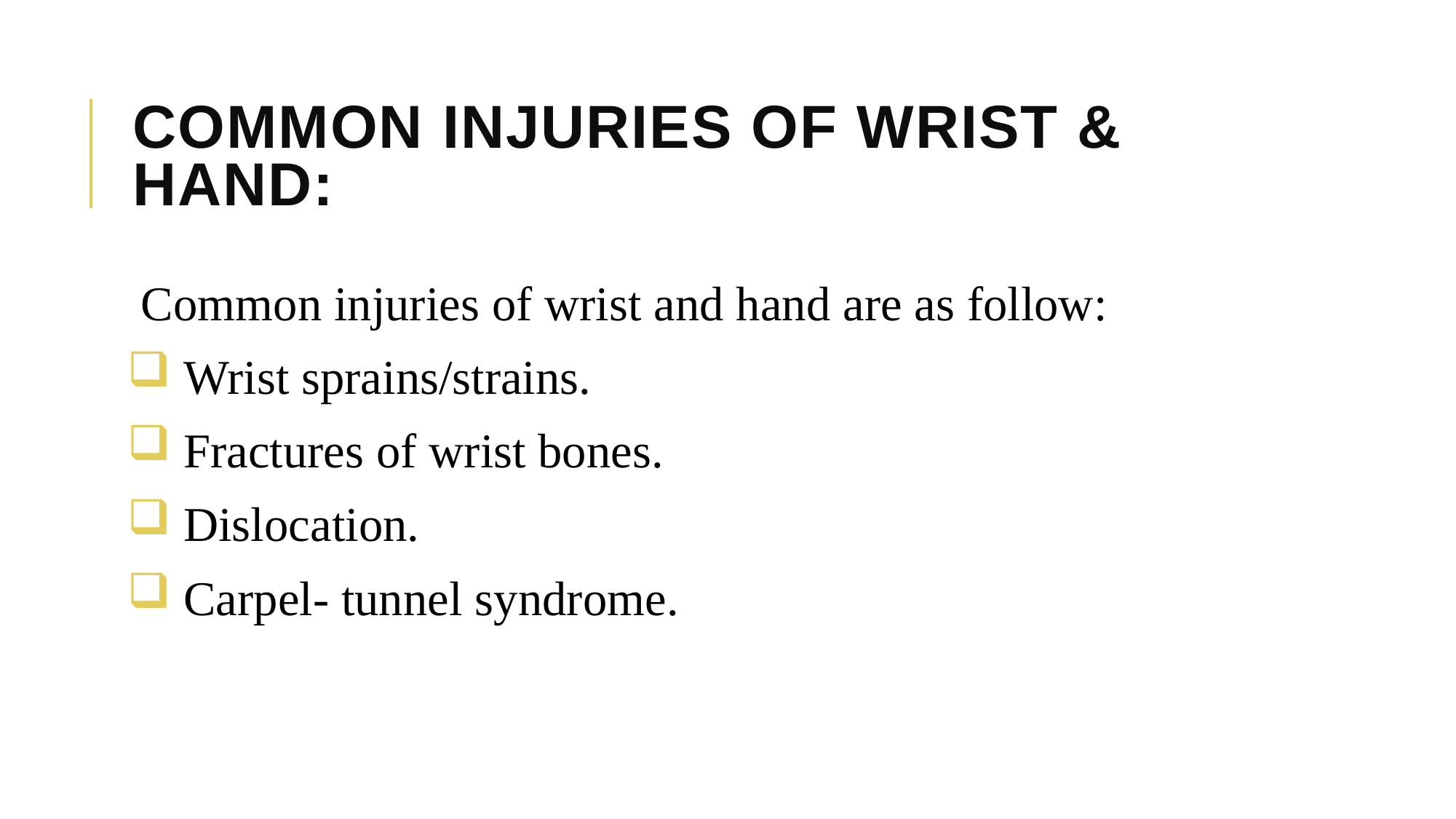

# Common injuries of wrist & hand:
Common injuries of wrist and hand are as follow:
 Wrist sprains/strains.
 Fractures of wrist bones.
 Dislocation.
 Carpel- tunnel syndrome.